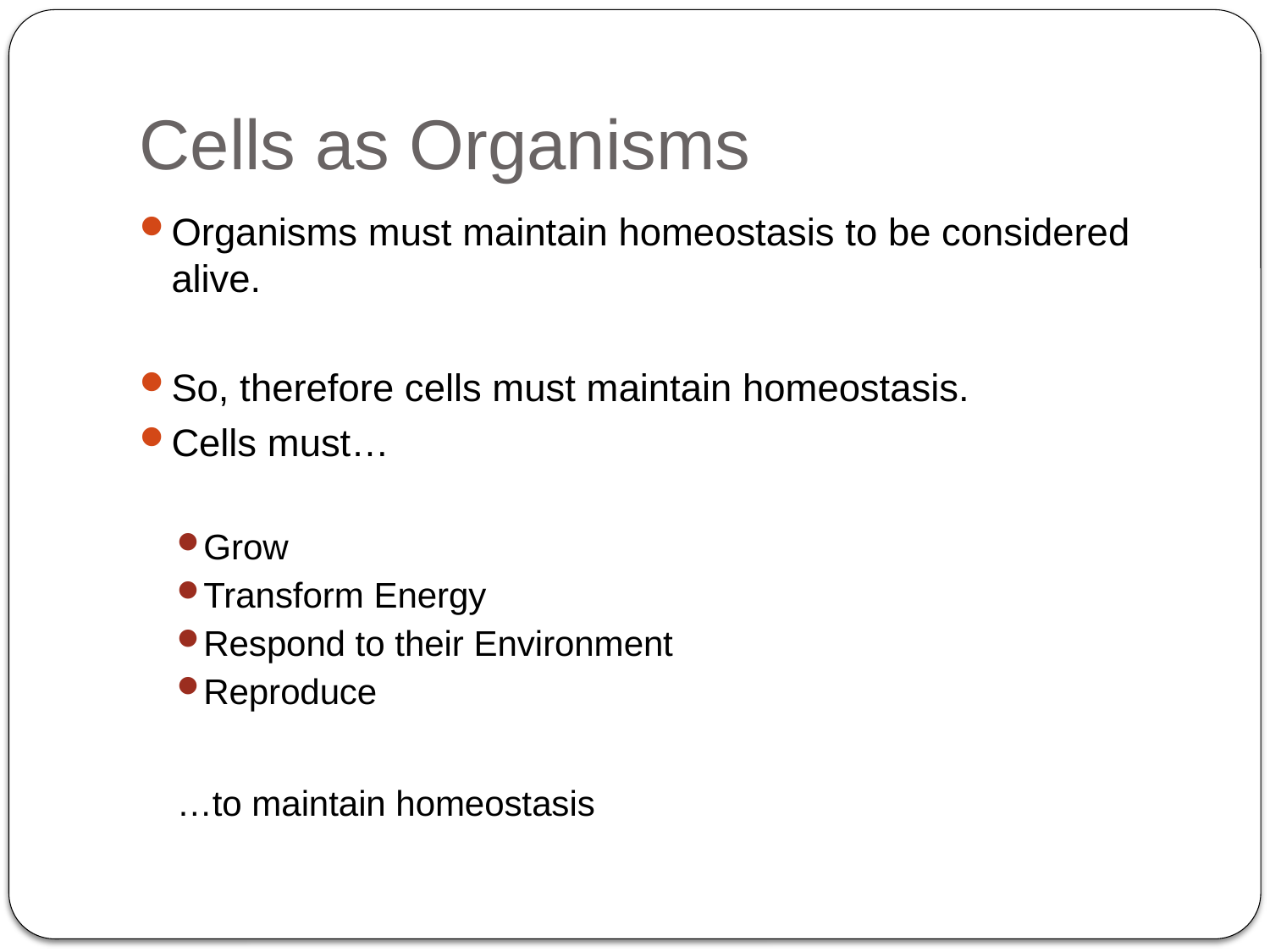

# Cells as Organisms
Organisms must maintain homeostasis to be considered alive.

So, therefore cells must maintain homeostasis.
Cells must…

Grow
Transform Energy
Respond to their Environment
Reproduce

…to maintain homeostasis